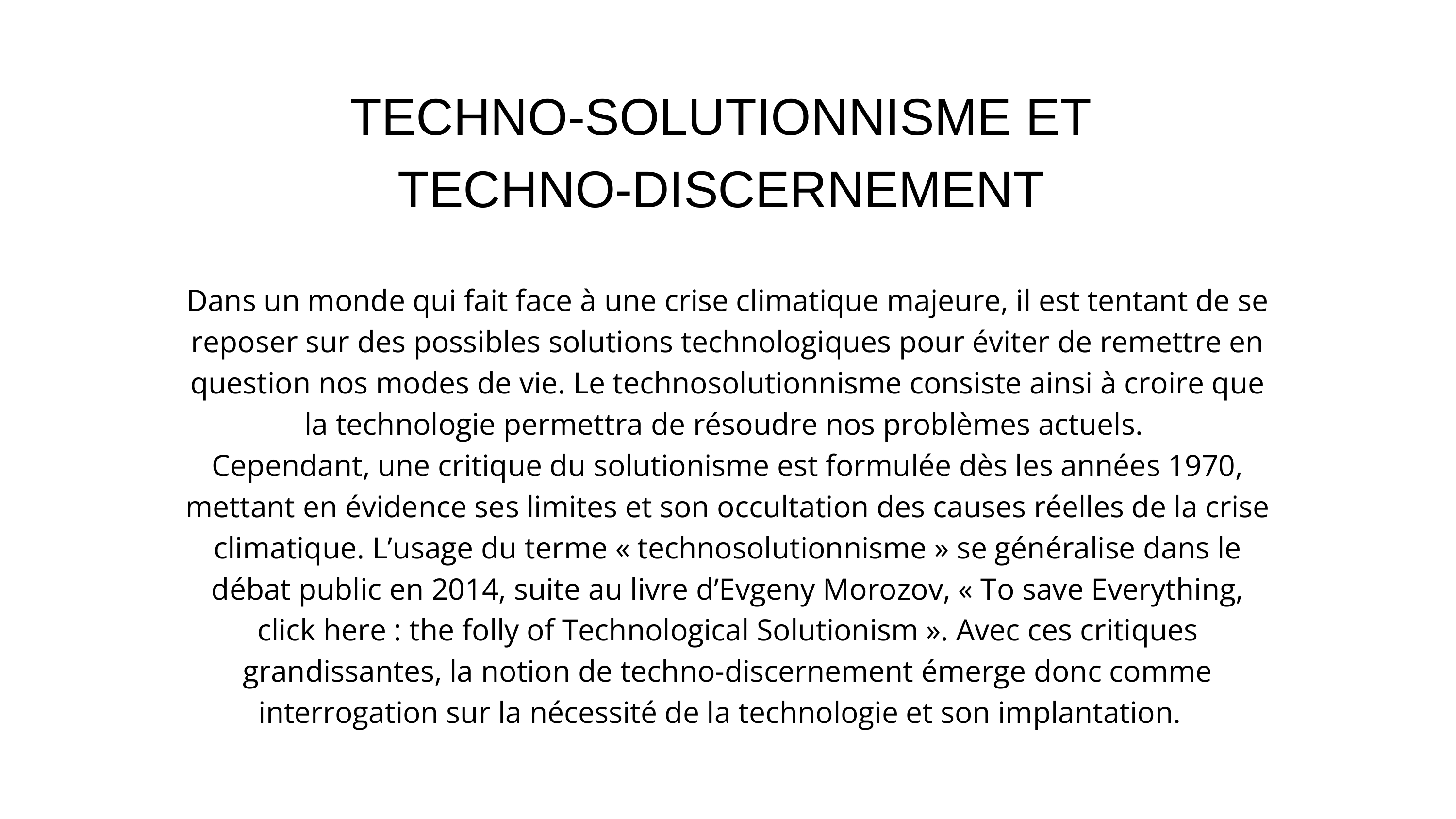

TECHNO-SOLUTIONNISME ET
TECHNO-DISCERNEMENT
Dans un monde qui fait face à une crise climatique majeure, il est tentant de se reposer sur des possibles solutions technologiques pour éviter de remettre en question nos modes de vie. Le technosolutionnisme consiste ainsi à croire que la technologie permettra de résoudre nos problèmes actuels.
Cependant, une critique du solutionisme est formulée dès les années 1970, mettant en évidence ses limites et son occultation des causes réelles de la crise climatique. L’usage du terme « technosolutionnisme » se généralise dans le débat public en 2014, suite au livre d’Evgeny Morozov, « To save Everything, click here : the folly of Technological Solutionism ». Avec ces critiques grandissantes, la notion de techno-discernement émerge donc comme interrogation sur la nécessité de la technologie et son implantation.